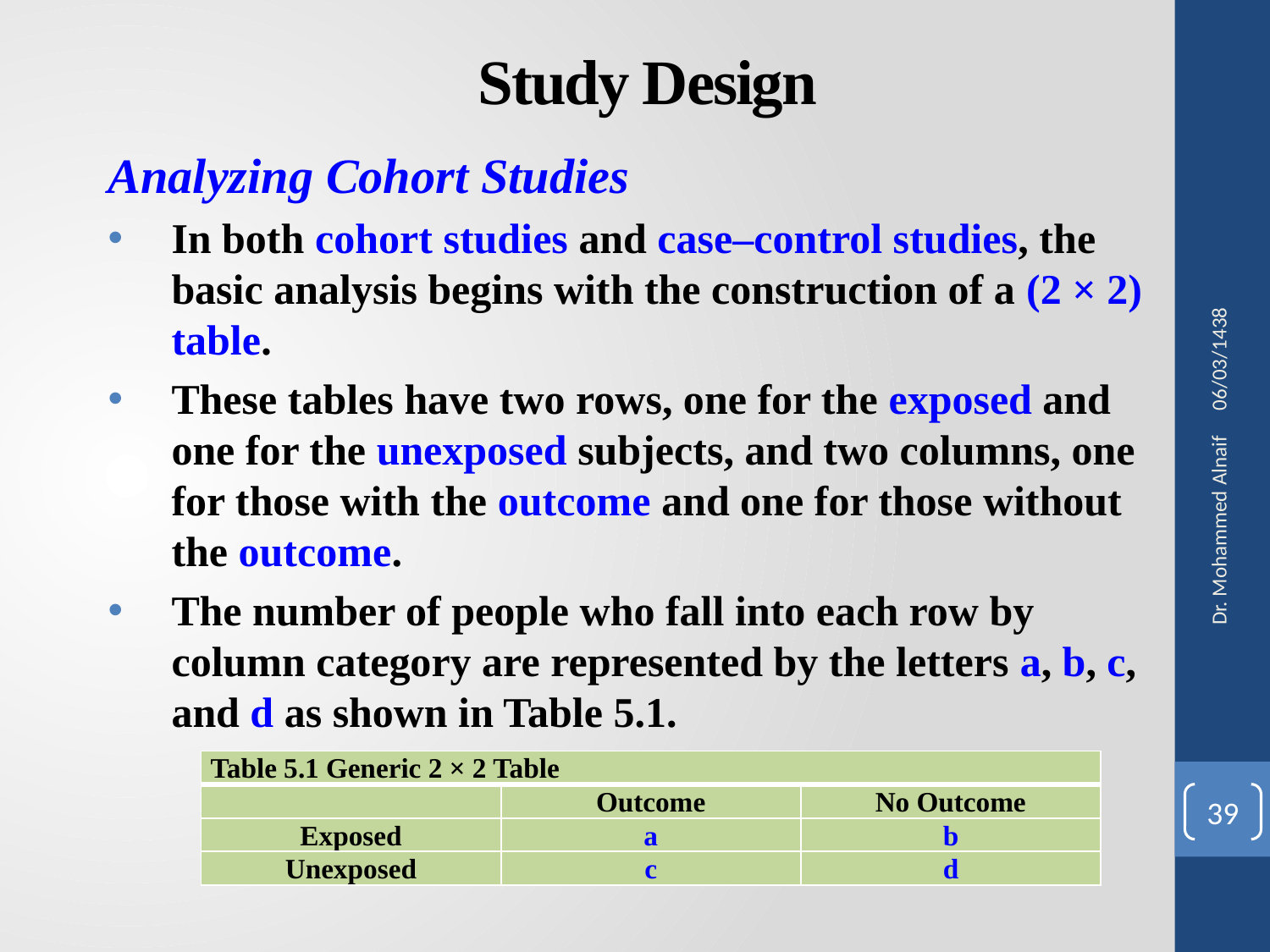

# Study Design
Analyzing Cohort Studies
In both cohort studies and case–control studies, the basic analysis begins with the construction of a (2 × 2) table.
These tables have two rows, one for the exposed and one for the unexposed subjects, and two columns, one for those with the outcome and one for those without the outcome.
The number of people who fall into each row by column category are represented by the letters a, b, c, and d as shown in Table 5.1.

06/03/1438
Dr. Mohammed Alnaif
| Table 5.1 Generic 2 × 2 Table |  |  |
| --- | --- | --- |
|  | Outcome | No Outcome |
| Exposed | a | b |
| Unexposed | c | d |
39